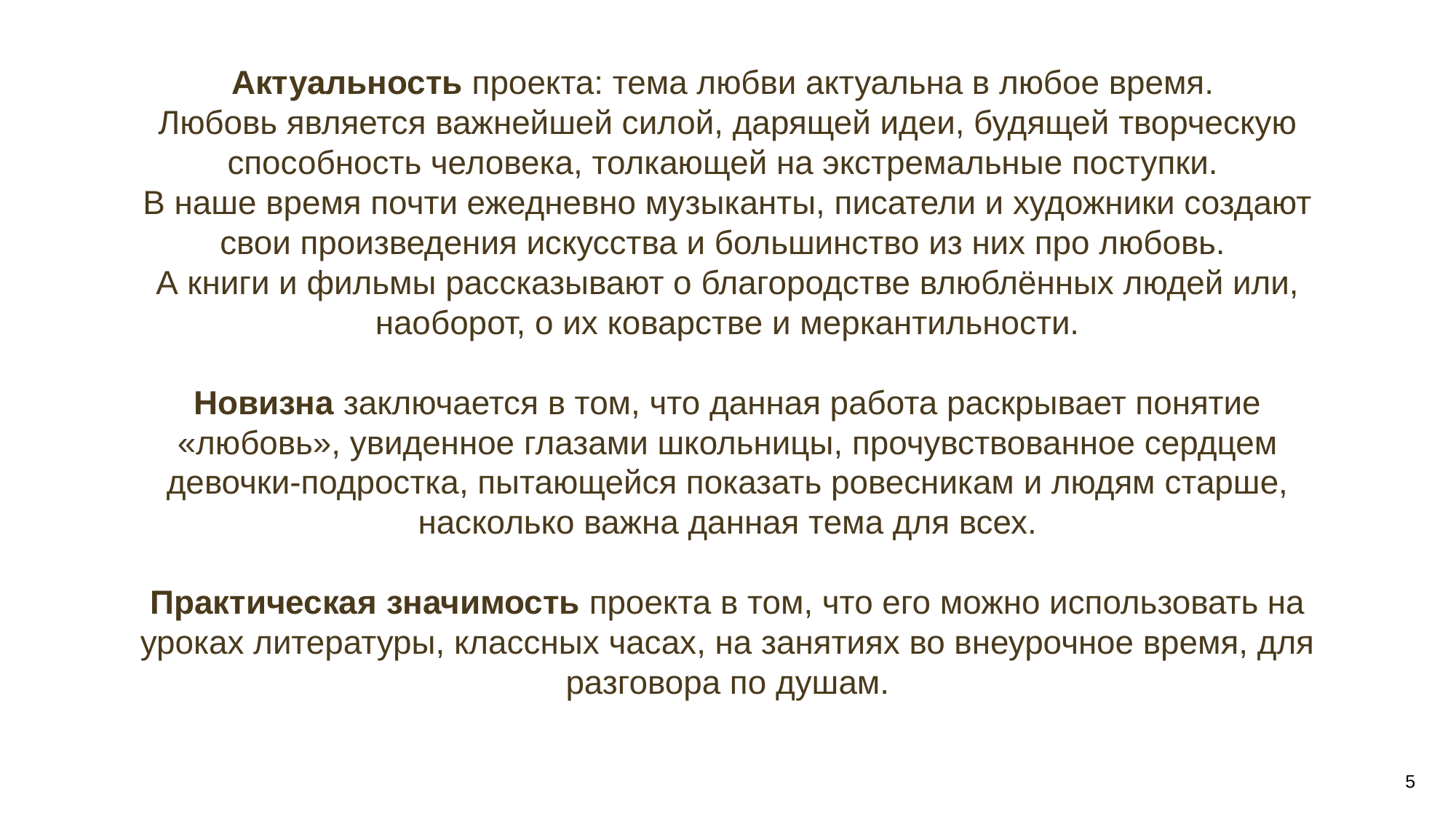

# Актуальность проекта: тема любви актуальна в любое время. Любовь является важнейшей силой, дарящей идеи, будящей творческую способность человека, толкающей на экстремальные поступки. В наше время почти ежедневно музыканты, писатели и художники создают свои произведения искусства и большинство из них про любовь. А книги и фильмы рассказывают о благородстве влюблённых людей или, наоборот, о их коварстве и меркантильности. Новизна заключается в том, что данная работа раскрывает понятие «любовь», увиденное глазами школьницы, прочувствованное сердцем девочки-подростка, пытающейся показать ровесникам и людям старше, насколько важна данная тема для всех. Практическая значимость проекта в том, что его можно использовать на уроках литературы, классных часах, на занятиях во внеурочное время, для разговора по душам.
5